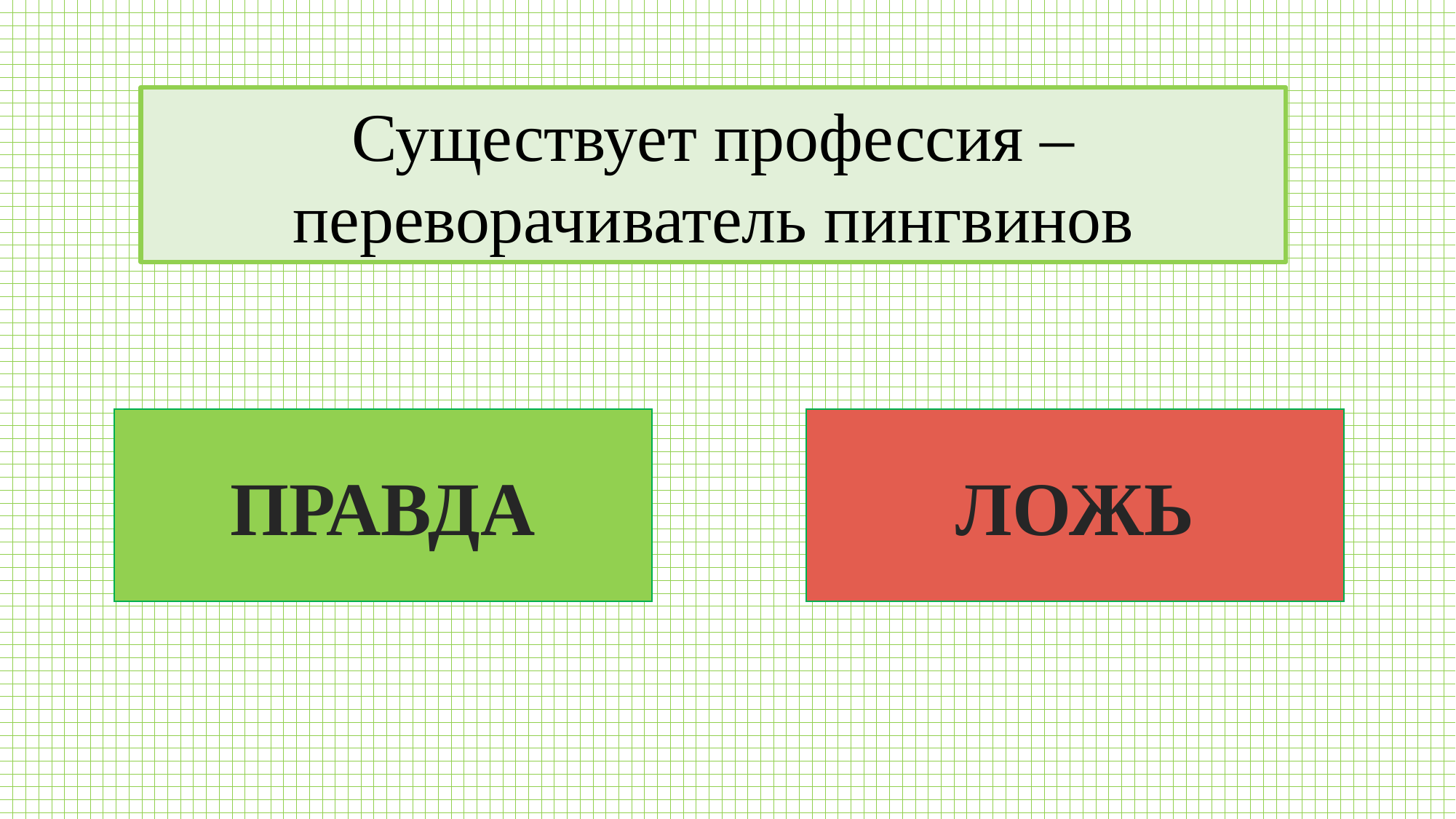

Существует профессия – переворачиватель пингвинов
ПРАВДА
ЛОЖЬ